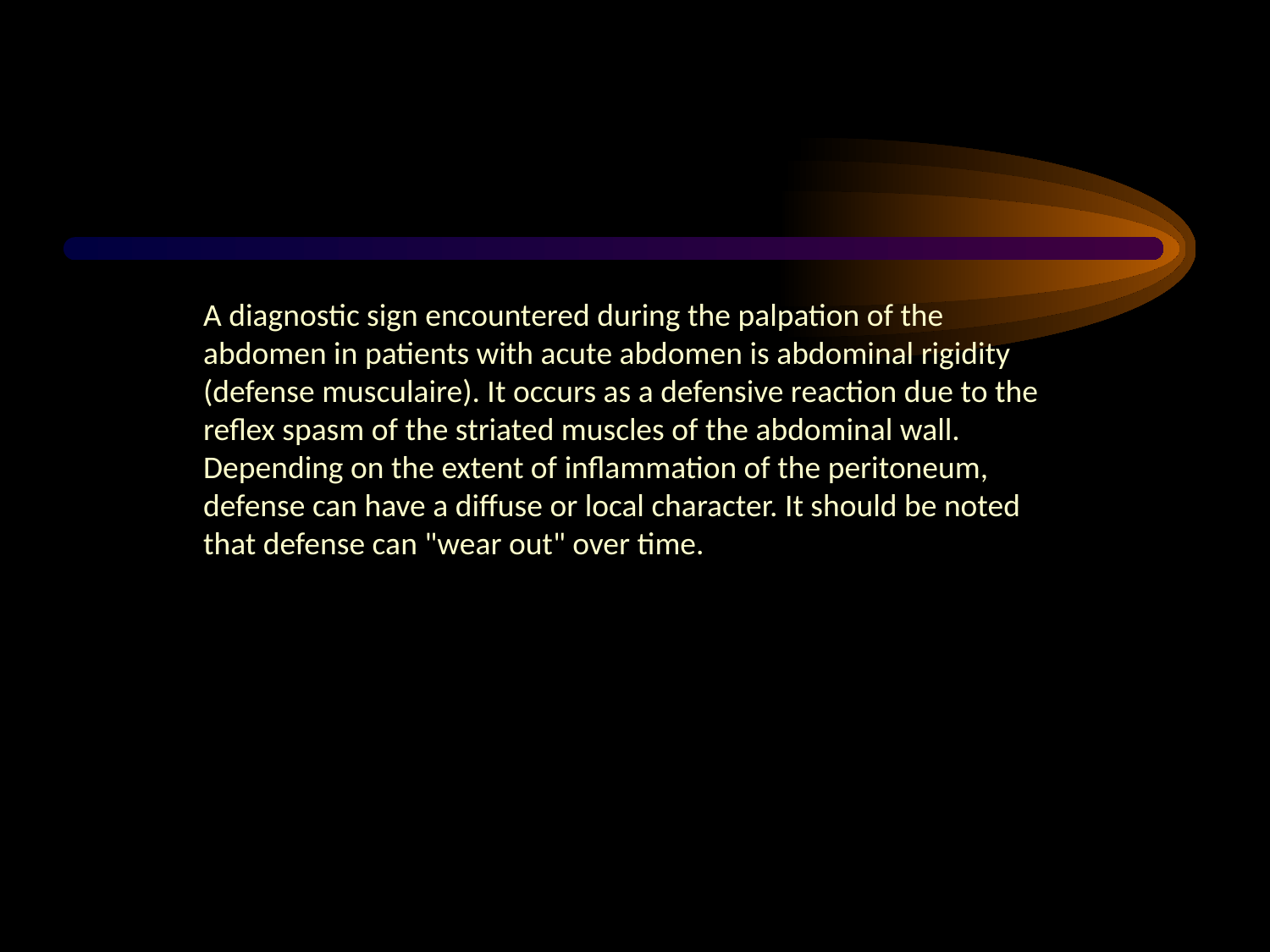

#
A diagnostic sign encountered during the palpation of the abdomen in patients with acute abdomen is abdominal rigidity (defense musculaire). It occurs as a defensive reaction due to the reflex spasm of the striated muscles of the abdominal wall. Depending on the extent of inflammation of the peritoneum, defense can have a diffuse or local character. It should be noted that defense can "wear out" over time.